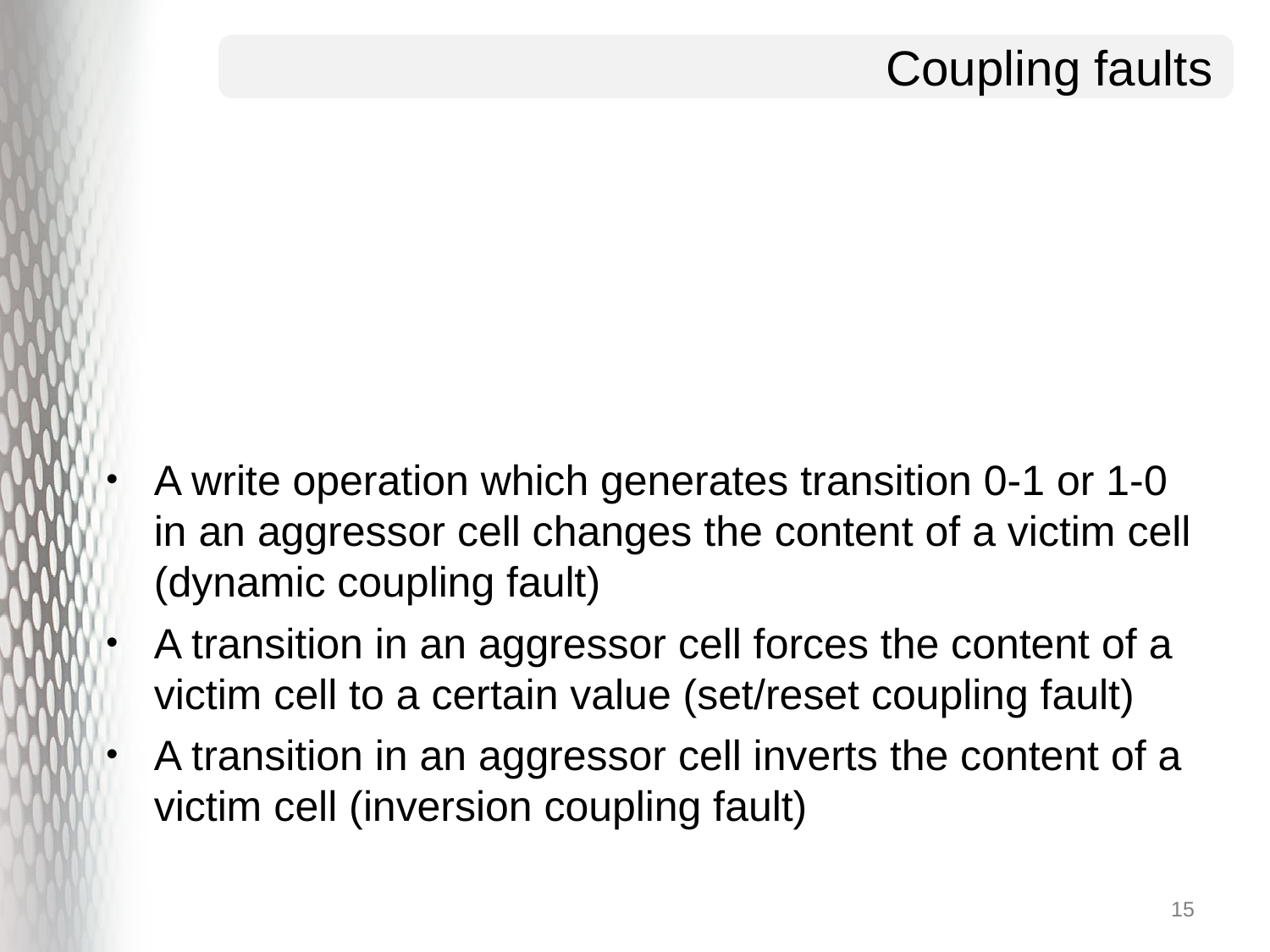

# Coupling faults
A write operation which generates transition 0-1 or 1-0 in an aggressor cell changes the content of a victim cell (dynamic coupling fault)
A transition in an aggressor cell forces the content of a victim cell to a certain value (set/reset coupling fault)
A transition in an aggressor cell inverts the content of a victim cell (inversion coupling fault)